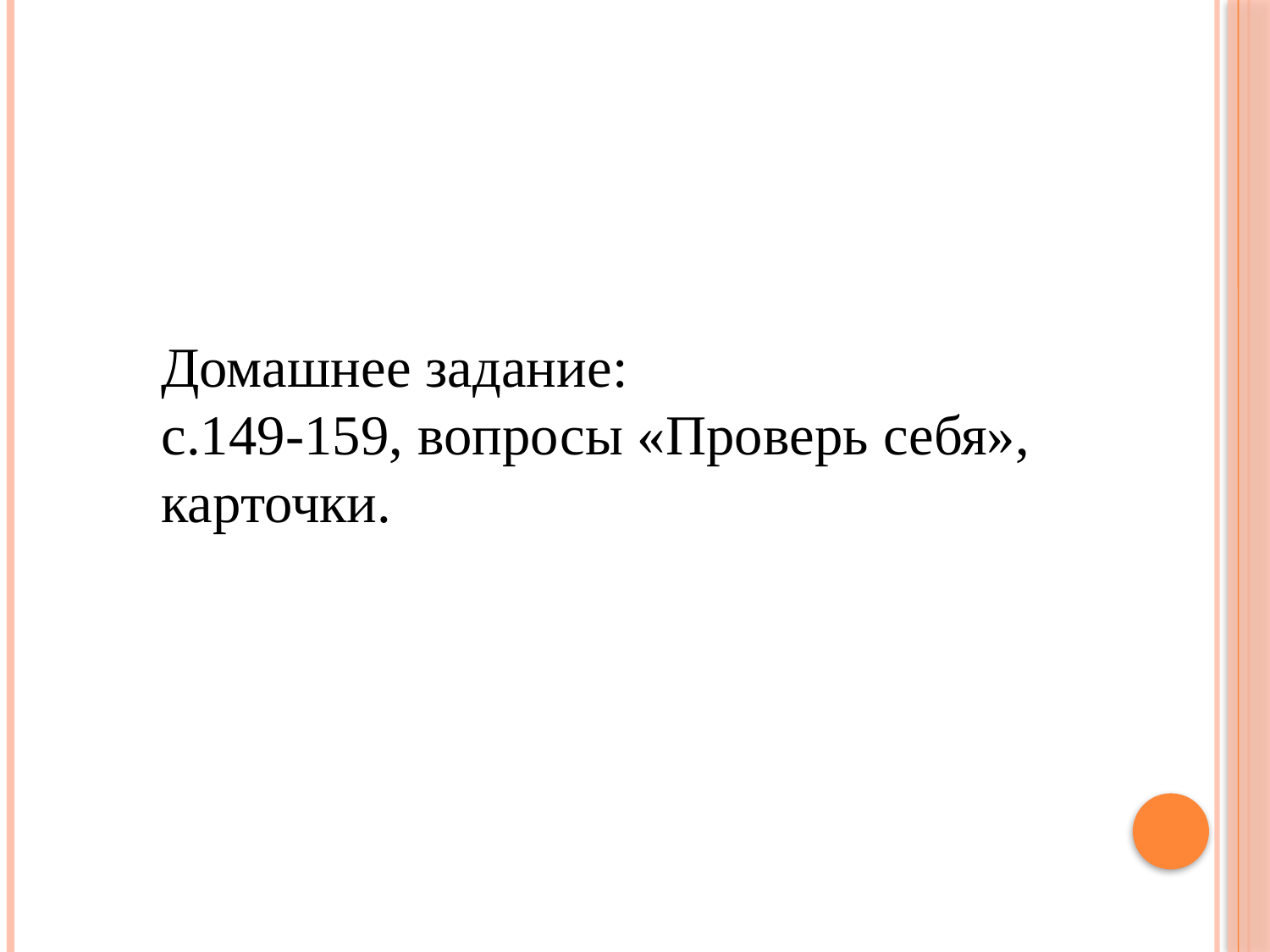

Домашнее задание:
с.149-159, вопросы «Проверь себя», карточки.